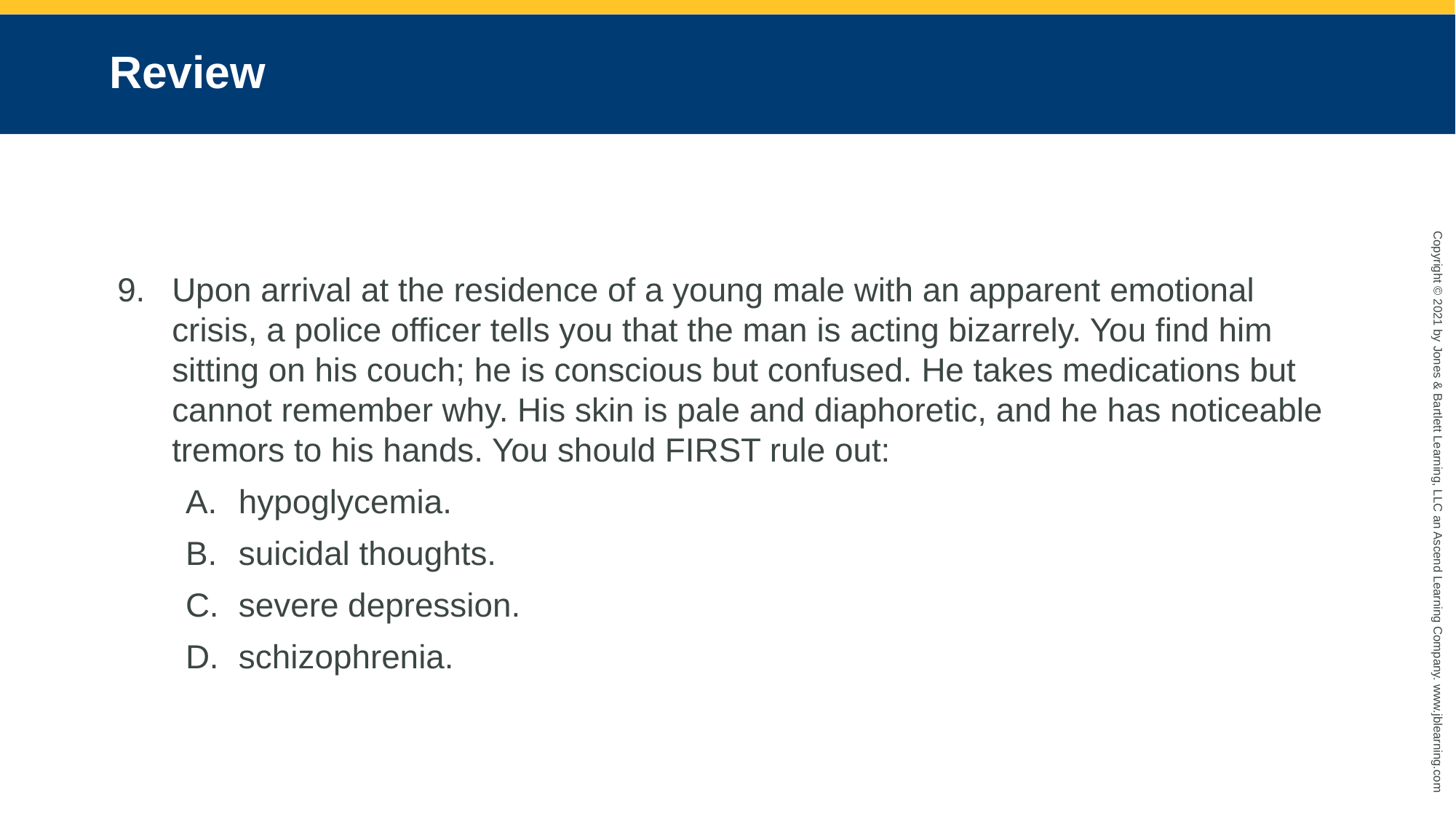

# Review
Upon arrival at the residence of a young male with an apparent emotional crisis, a police officer tells you that the man is acting bizarrely. You find him sitting on his couch; he is conscious but confused. He takes medications but cannot remember why. His skin is pale and diaphoretic, and he has noticeable tremors to his hands. You should FIRST rule out:
hypoglycemia.
suicidal thoughts.
severe depression.
schizophrenia.